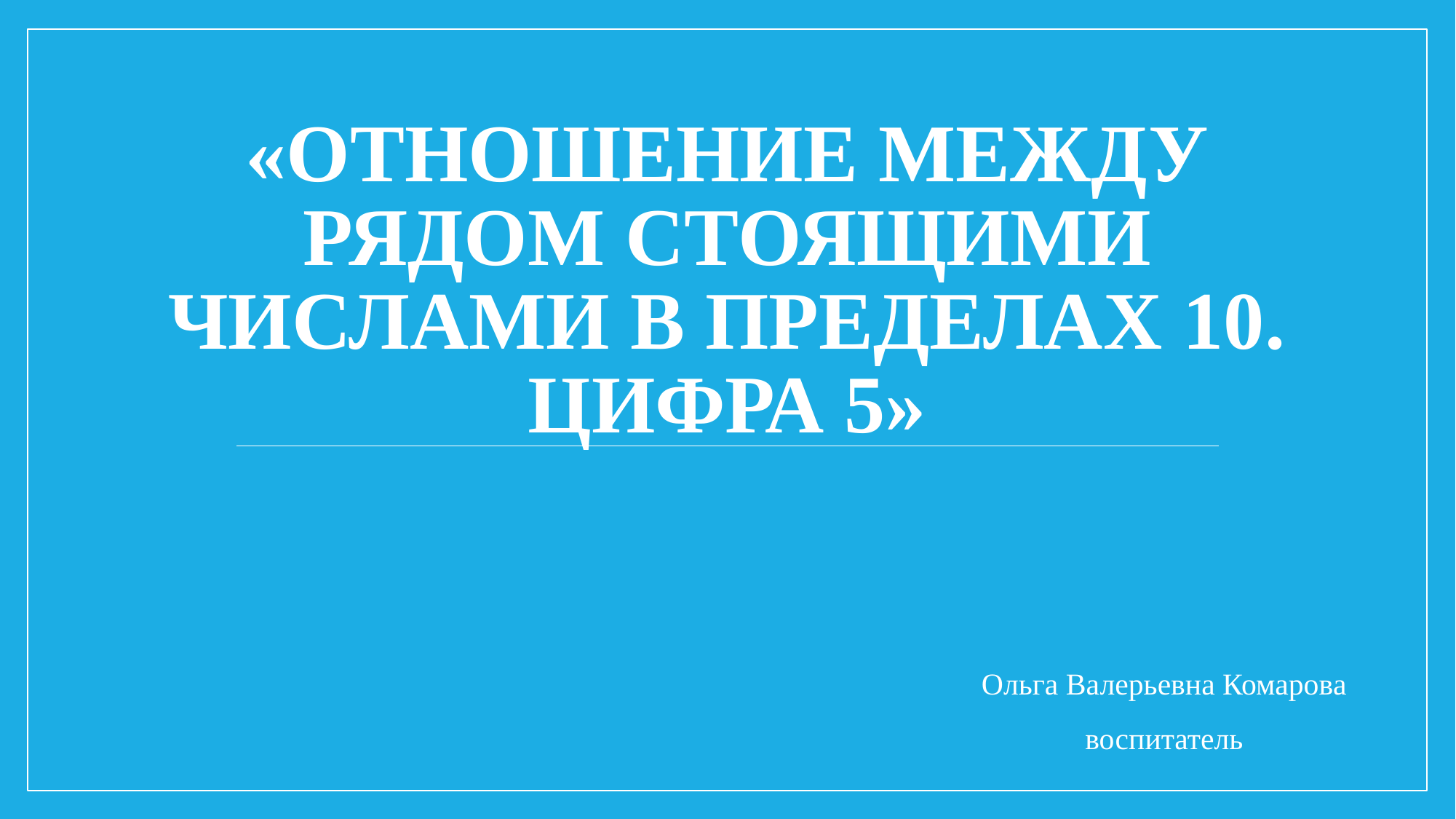

# «Отношение между рядом стоящими числами в пределах 10. Цифра 5»
Ольга Валерьевна Комарова
воспитатель